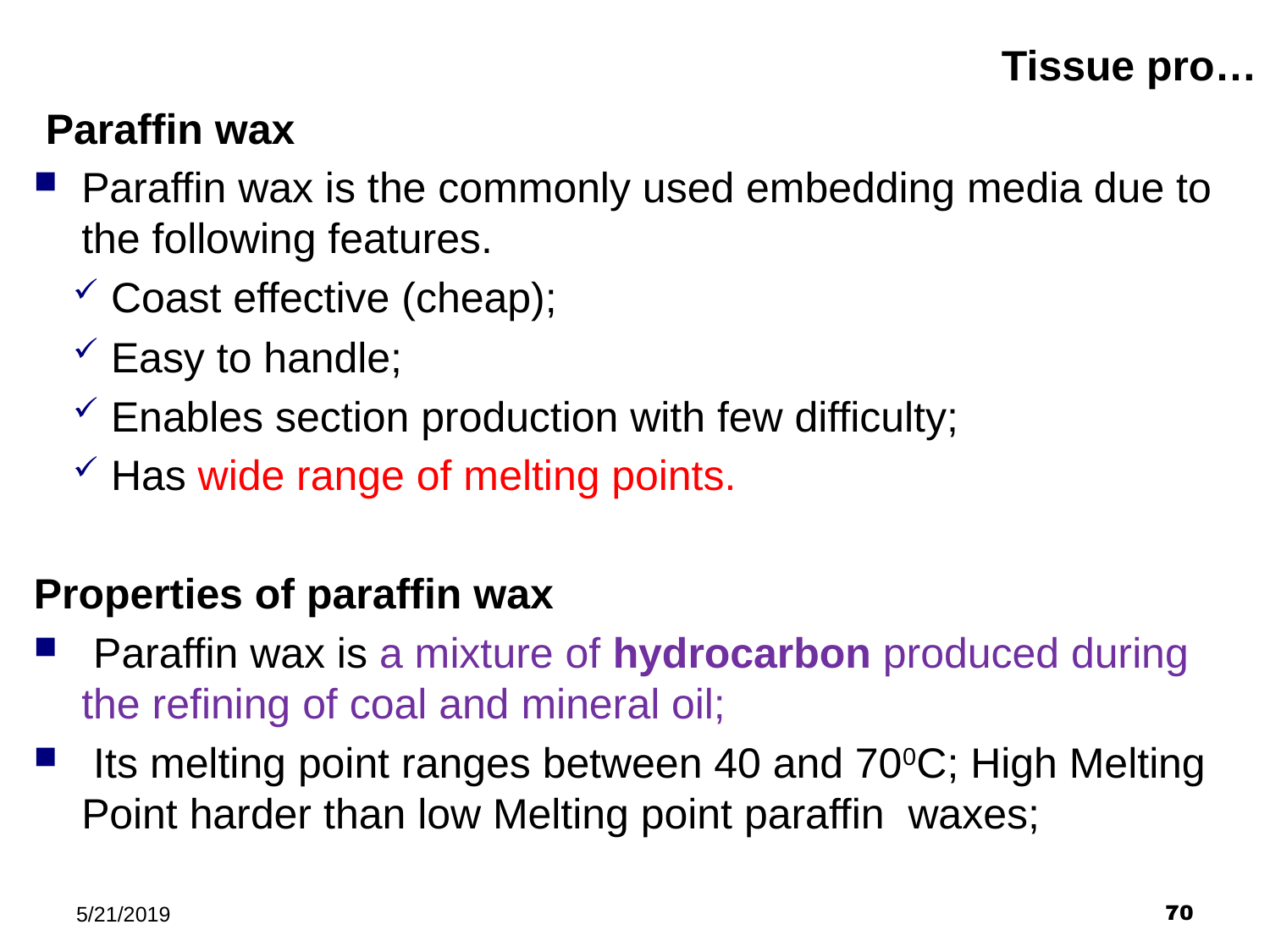

# Tissue pro…
 Paraffin wax
Paraffin wax is the commonly used embedding media due to the following features.
 Coast effective (cheap);
 Easy to handle;
 Enables section production with few difficulty;
 Has wide range of melting points.

Properties of paraffin wax
 Paraffin wax is a mixture of hydrocarbon produced during the refining of coal and mineral oil;
 Its melting point ranges between 40 and 700C; High Melting Point harder than low Melting point paraffin  waxes;

5/21/2019
70